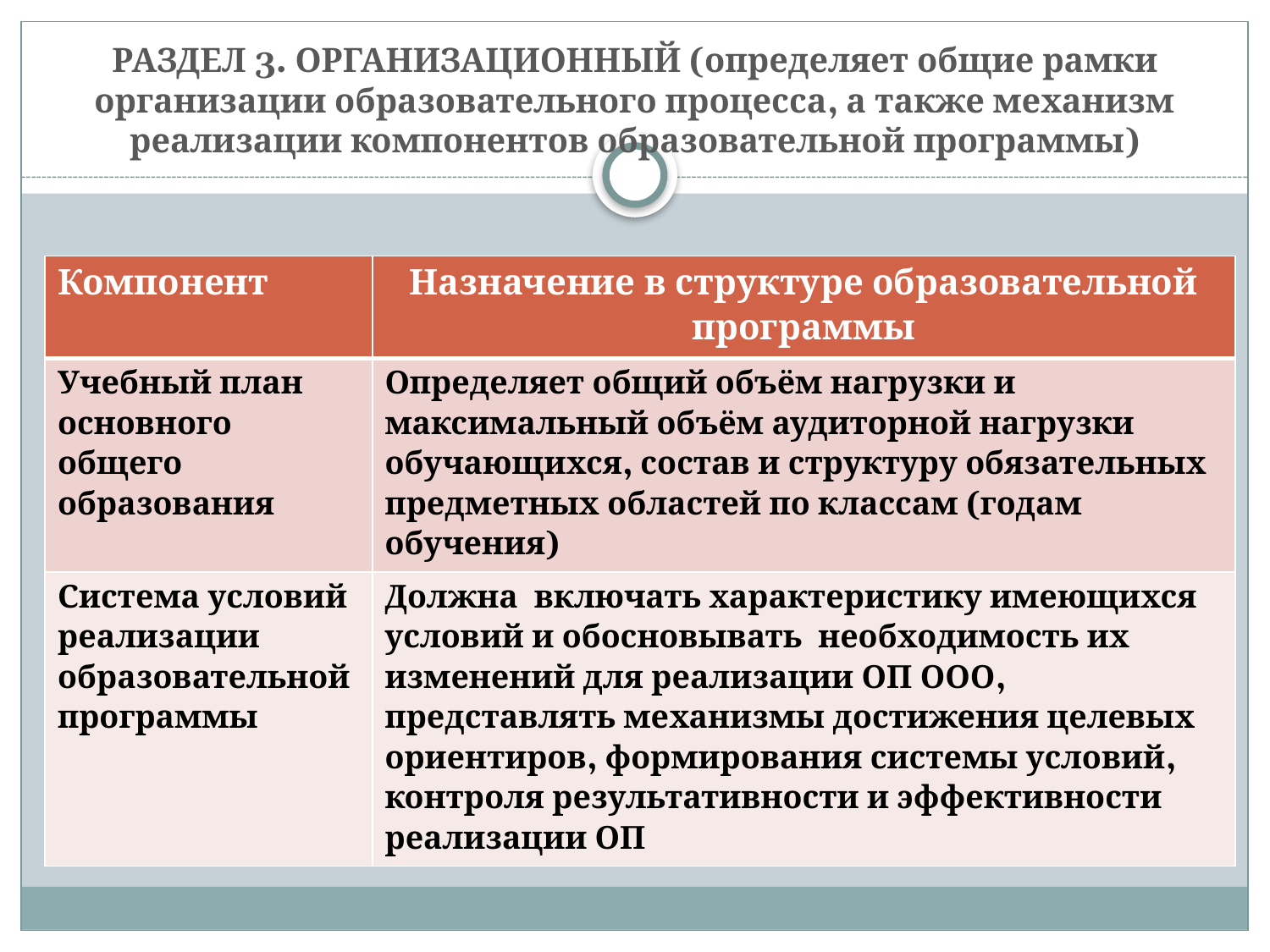

# РАЗДЕЛ 3. ОРГАНИЗАЦИОННЫЙ (определяет общие рамки организации образовательного процесса, а также механизм реализации компонентов образовательной программы)
| Компонент | Назначение в структуре образовательной программы |
| --- | --- |
| Учебный план основного общего образования | Определяет общий объём нагрузки и максимальный объём аудиторной нагрузки обучающихся, состав и структуру обязательных предметных областей по классам (годам обучения) |
| Система условий реализации образовательной программы | Должна включать характеристику имеющихся условий и обосновывать необходимость их изменений для реализации ОП ООО, представлять механизмы достижения целевых ориентиров, формирования системы условий, контроля результативности и эффективности реализации ОП |